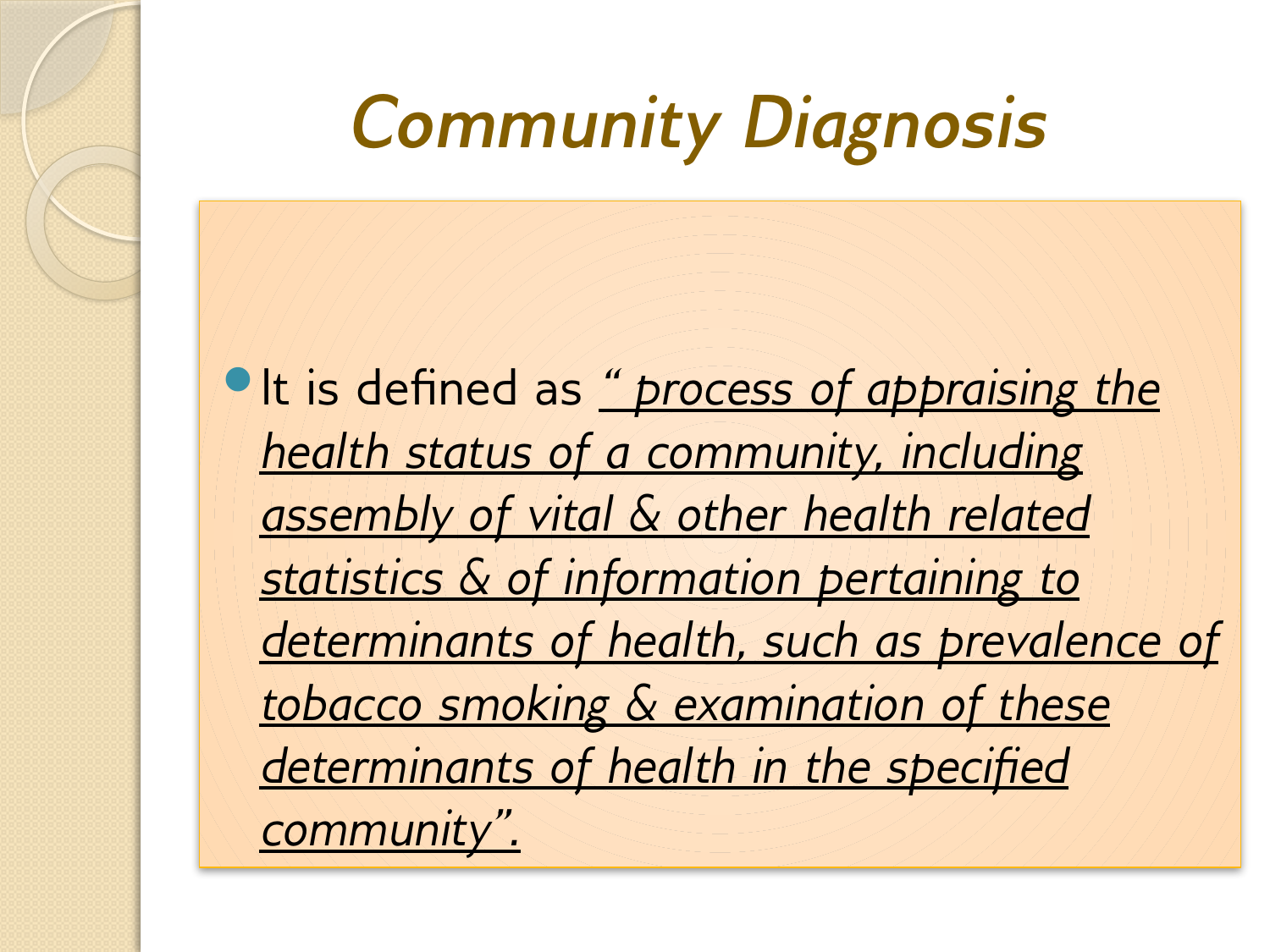

# Community Diagnosis

It is defined as “ process of appraising the health status of a community, including assembly of vital & other health related statistics & of information pertaining to determinants of health, such as prevalence of tobacco smoking & examination of these determinants of health in the specified community”.